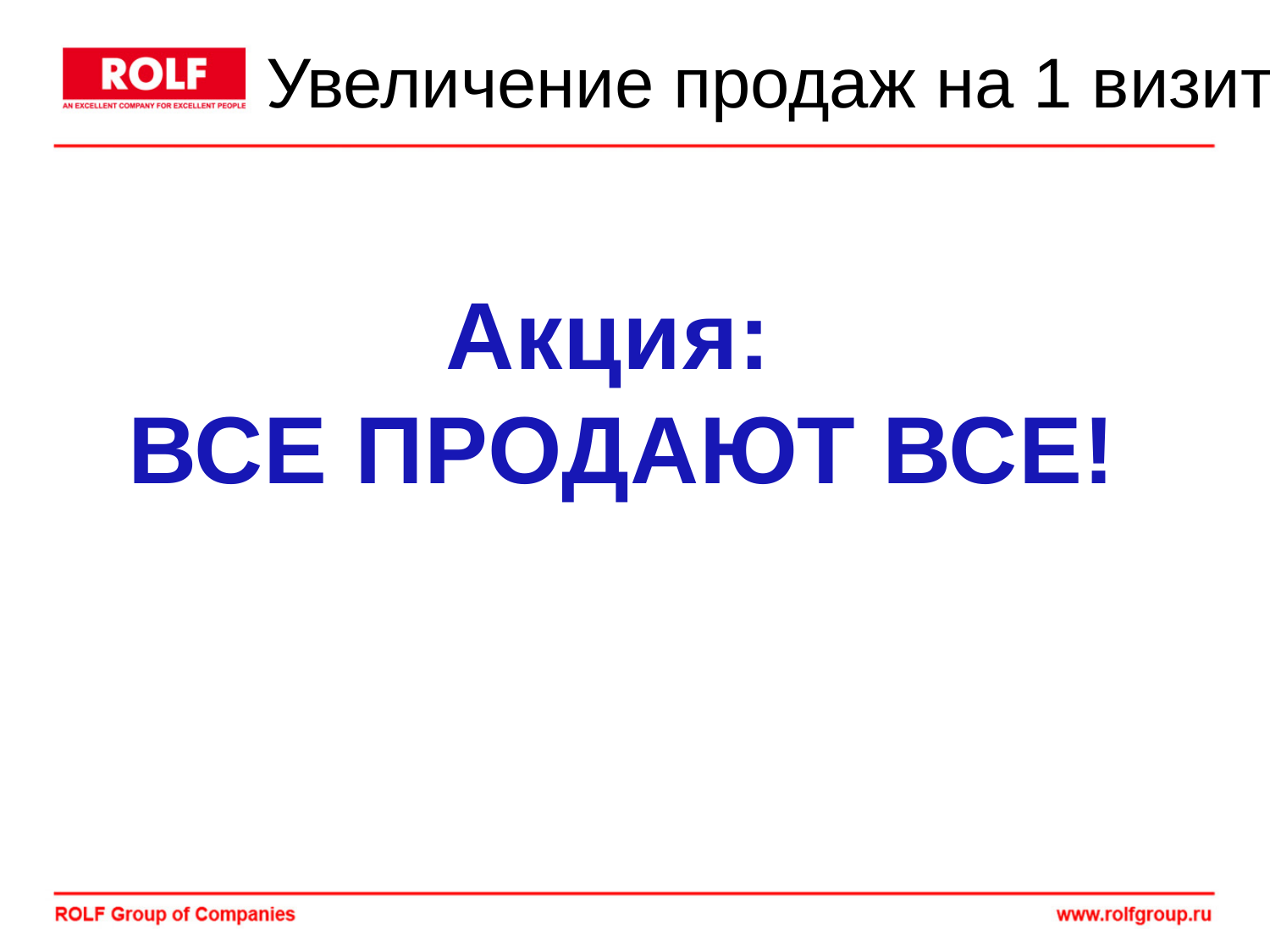

# Увеличение продаж на 1 визит
Акция:
ВСЕ ПРОДАЮТ ВСЕ!